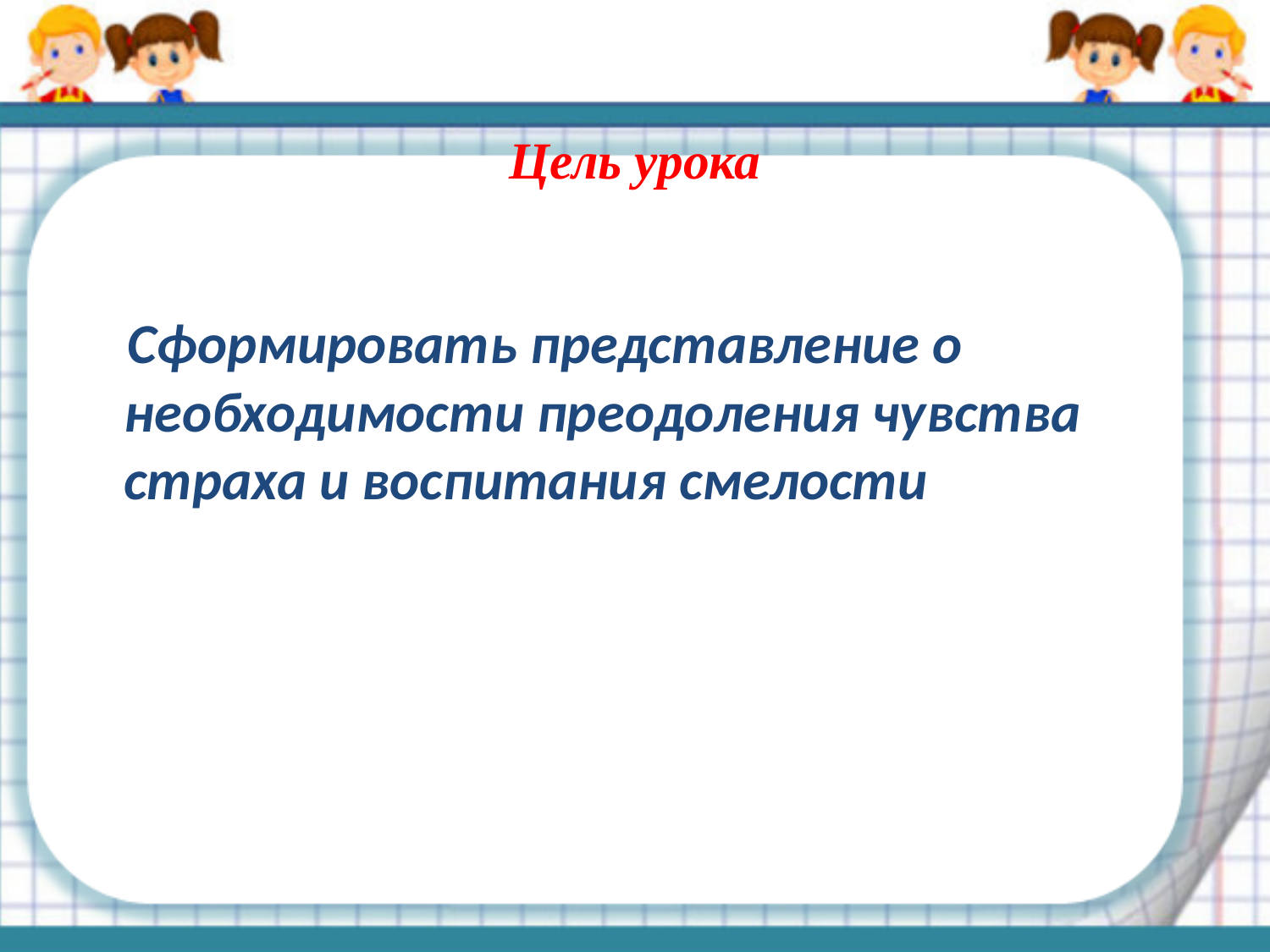

# Цель урока

    Сформировать представление о необходимости преодоления чувства страха и воспитания смелости